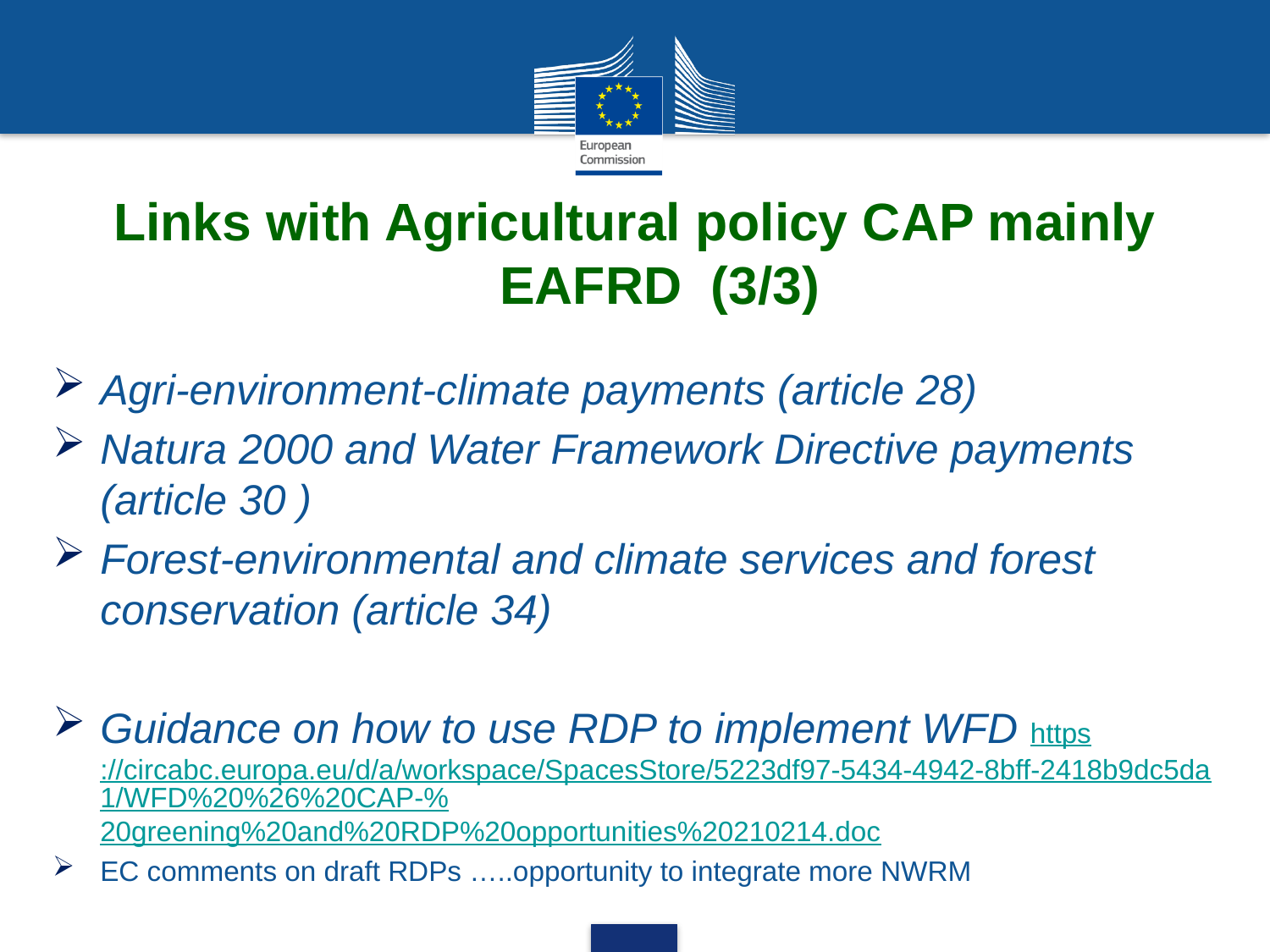

# Links with Agricultural policy CAP mainly EAFRD  (3/3)
Agri-environment-climate payments (article 28)
Natura 2000 and Water Framework Directive payments (article 30 )
Forest-environmental and climate services and forest conservation (article 34)

Guidance on how to use RDP to implement WFD https://circabc.europa.eu/d/a/workspace/SpacesStore/5223df97-5434-4942-8bff-2418b9dc5da1/WFD%20%26%20CAP-%20greening%20and%20RDP%20opportunities%20210214.doc
EC comments on draft RDPs …..opportunity to integrate more NWRM